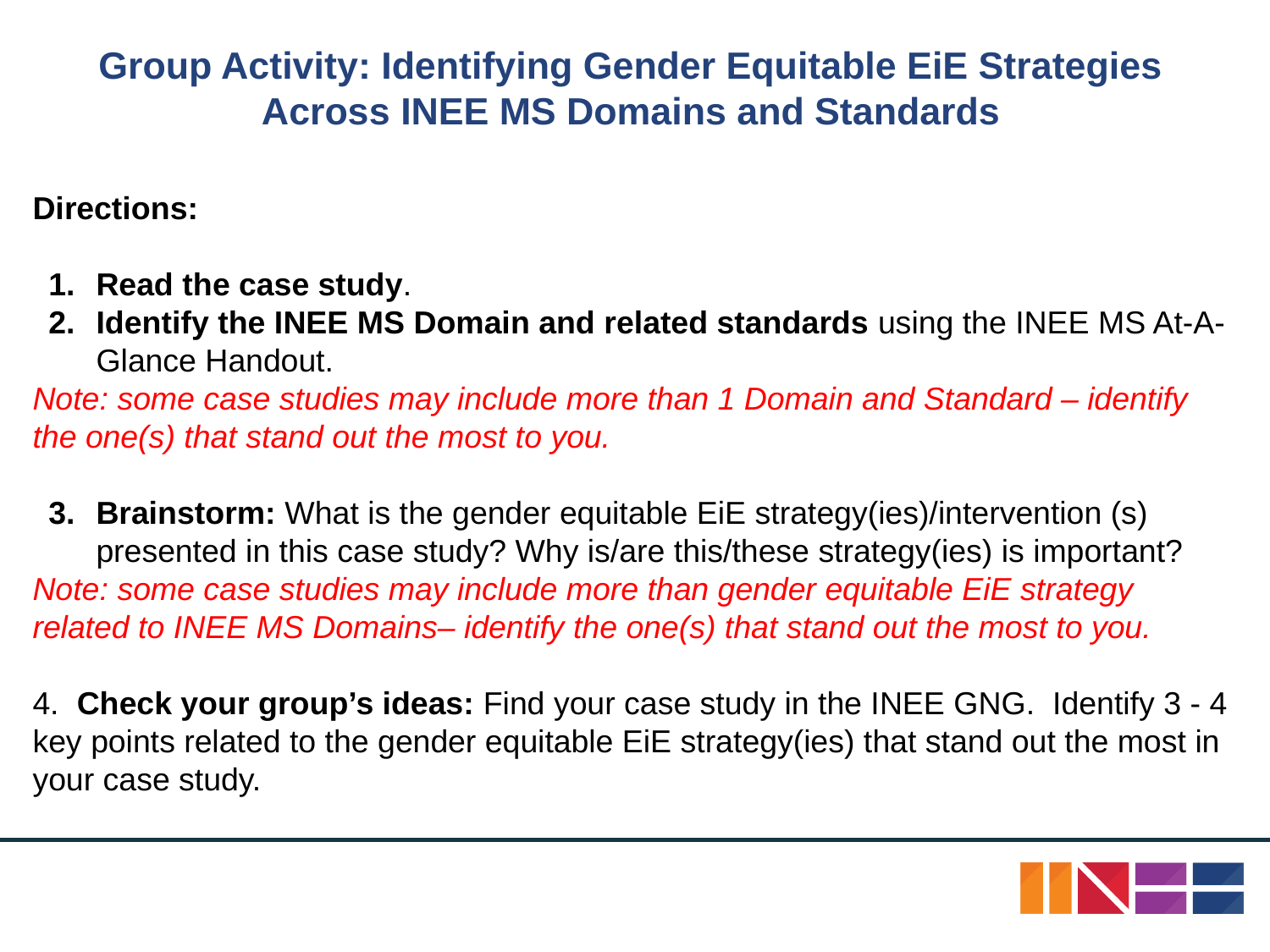

# Group Activity: Identifying Gender Equitable EiE Strategies Across INEE MS Domains and Standards
Directions:

Read the case study.
Identify the INEE MS Domain and related standards using the INEE MS At-A-Glance Handout.
Note: some case studies may include more than 1 Domain and Standard – identify the one(s) that stand out the most to you.

Brainstorm: What is the gender equitable EiE strategy(ies)/intervention (s) presented in this case study? Why is/are this/these strategy(ies) is important?
Note: some case studies may include more than gender equitable EiE strategy related to INEE MS Domains– identify the one(s) that stand out the most to you.

4.  Check your group’s ideas: Find your case study in the INEE GNG.  Identify 3 - 4 key points related to the gender equitable EiE strategy(ies) that stand out the most in your case study.